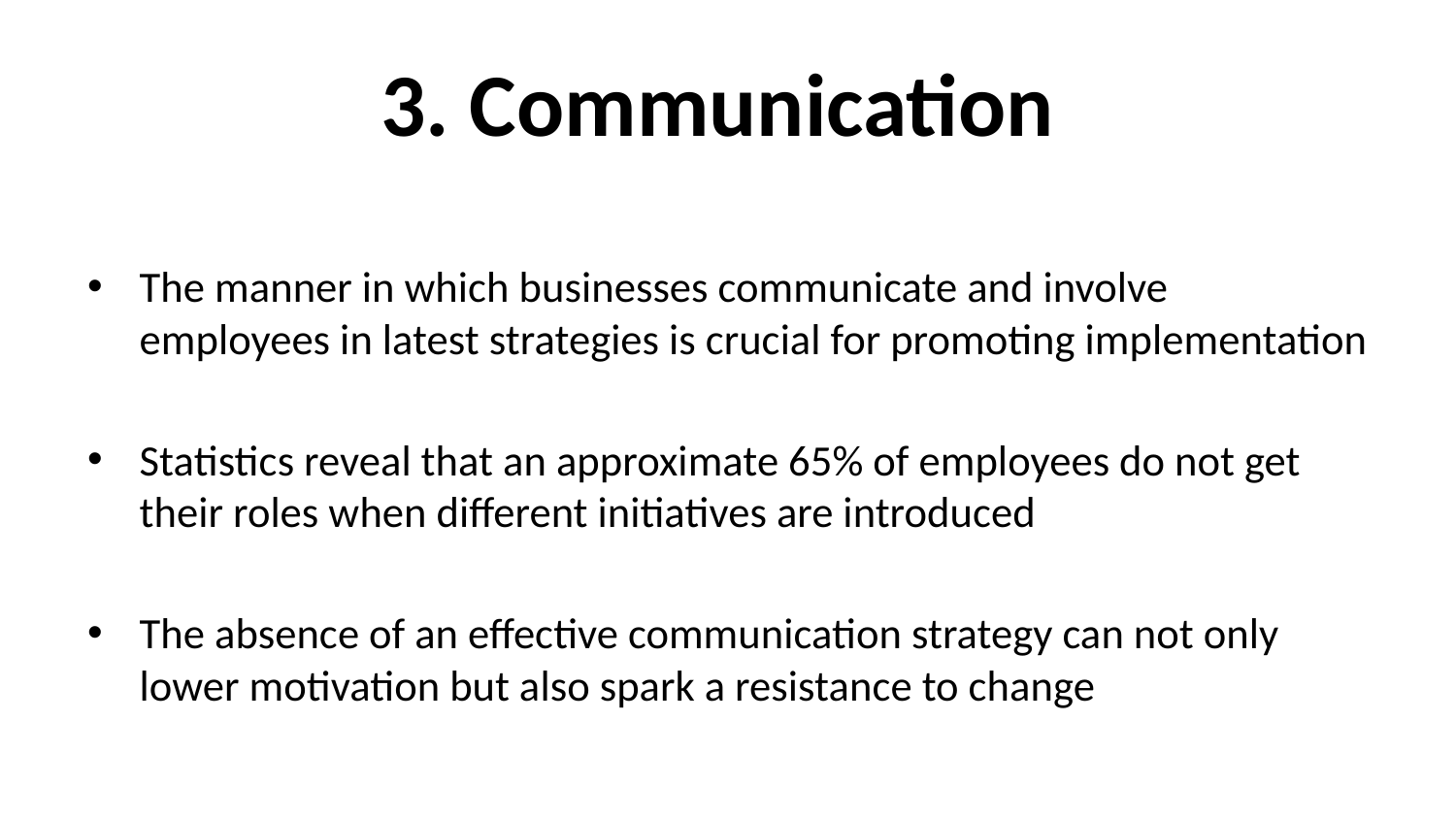

# 3. Communication
The manner in which businesses communicate and involve employees in latest strategies is crucial for promoting implementation

Statistics reveal that an approximate 65% of employees do not get their roles when different initiatives are introduced

The absence of an effective communication strategy can not only lower motivation but also spark a resistance to change